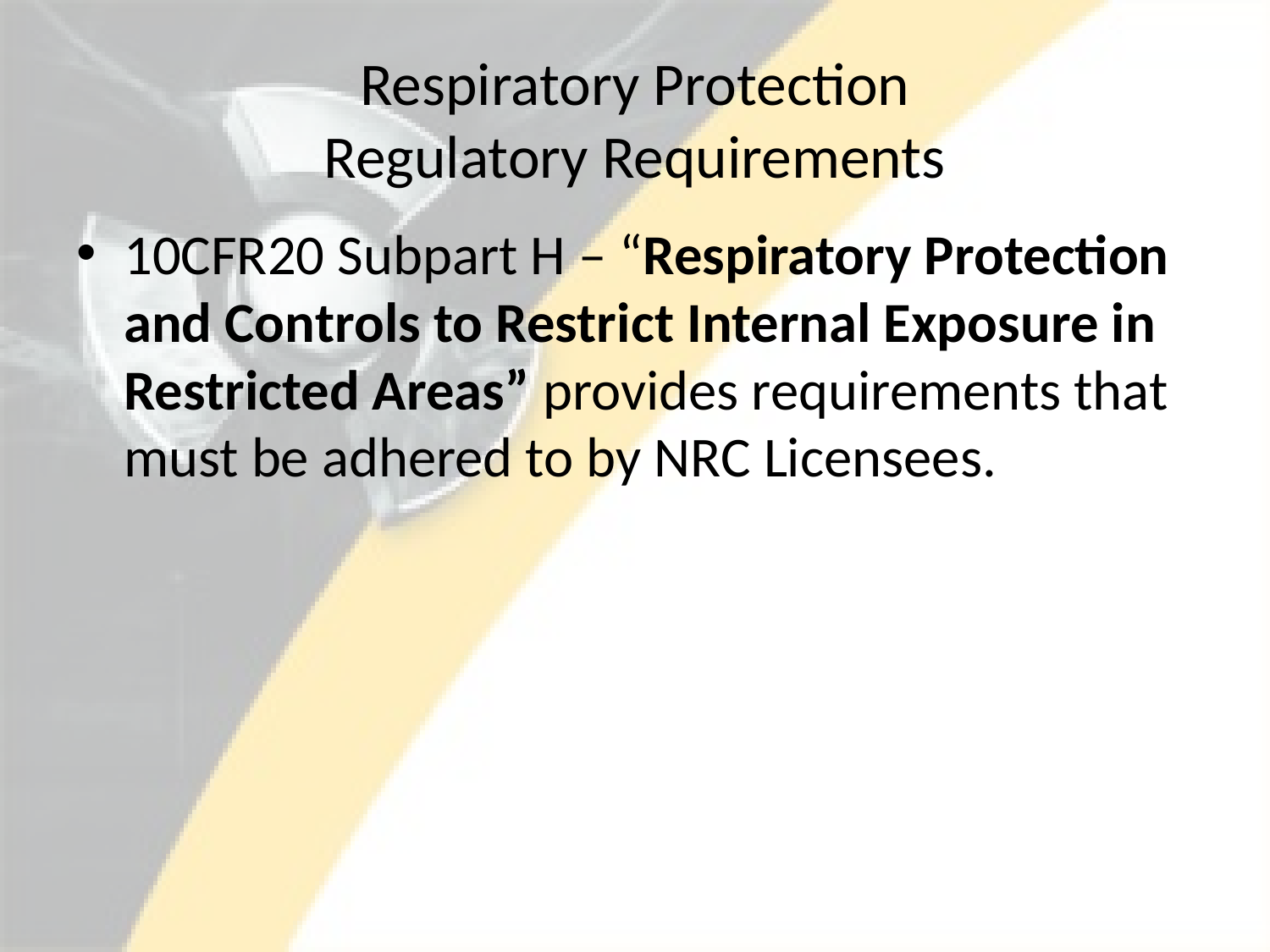

# Respiratory Protection Regulatory Requirements
10CFR20 Subpart H – “Respiratory Protection and Controls to Restrict Internal Exposure in Restricted Areas” provides requirements that must be adhered to by NRC Licensees.